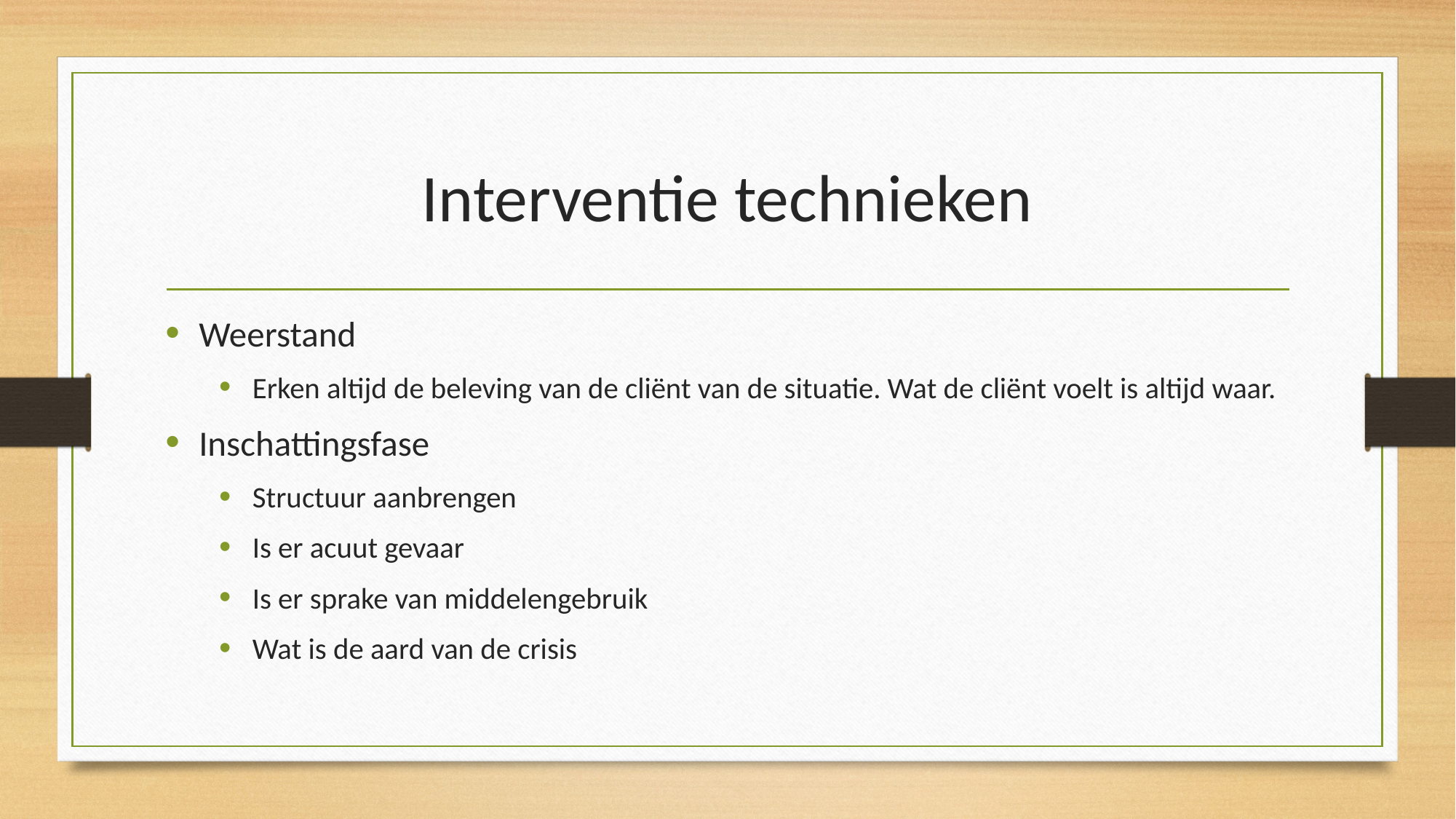

# Interventie technieken
Weerstand
Erken altijd de beleving van de cliënt van de situatie. Wat de cliënt voelt is altijd waar.
Inschattingsfase
Structuur aanbrengen
Is er acuut gevaar
Is er sprake van middelengebruik
Wat is de aard van de crisis